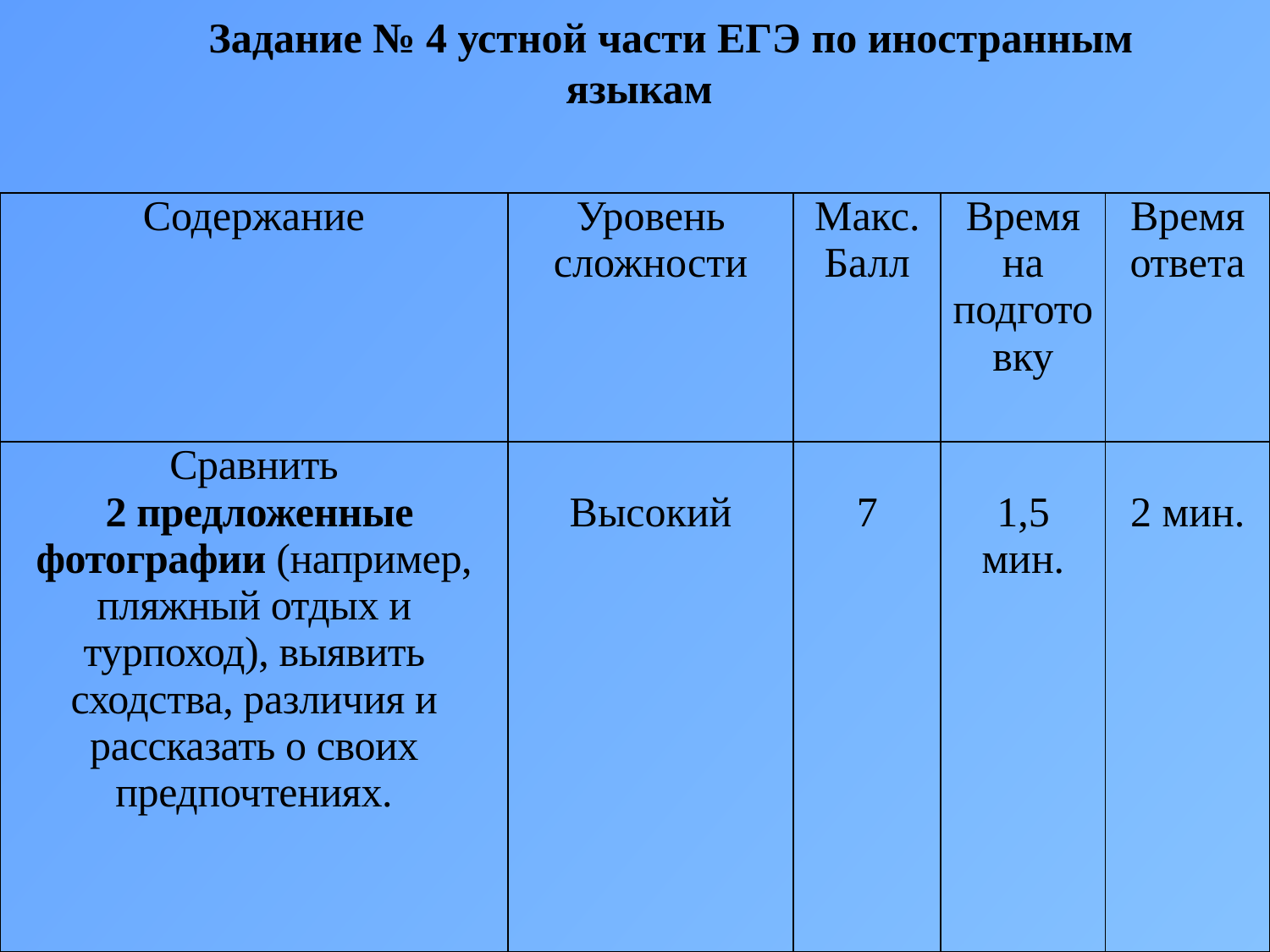

Задание № 4 устной части ЕГЭ по иностранным языкам
| Содержание | Уровень сложности | Макс. Балл | Время на подготовку | Время ответа |
| --- | --- | --- | --- | --- |
| Сравнить 2 предложенные фотографии (например, пляжный отдых и турпоход), выявить сходства, различия и рассказать о своих предпочтениях. | Высокий | 7 | 1,5 мин. | 2 мин. |